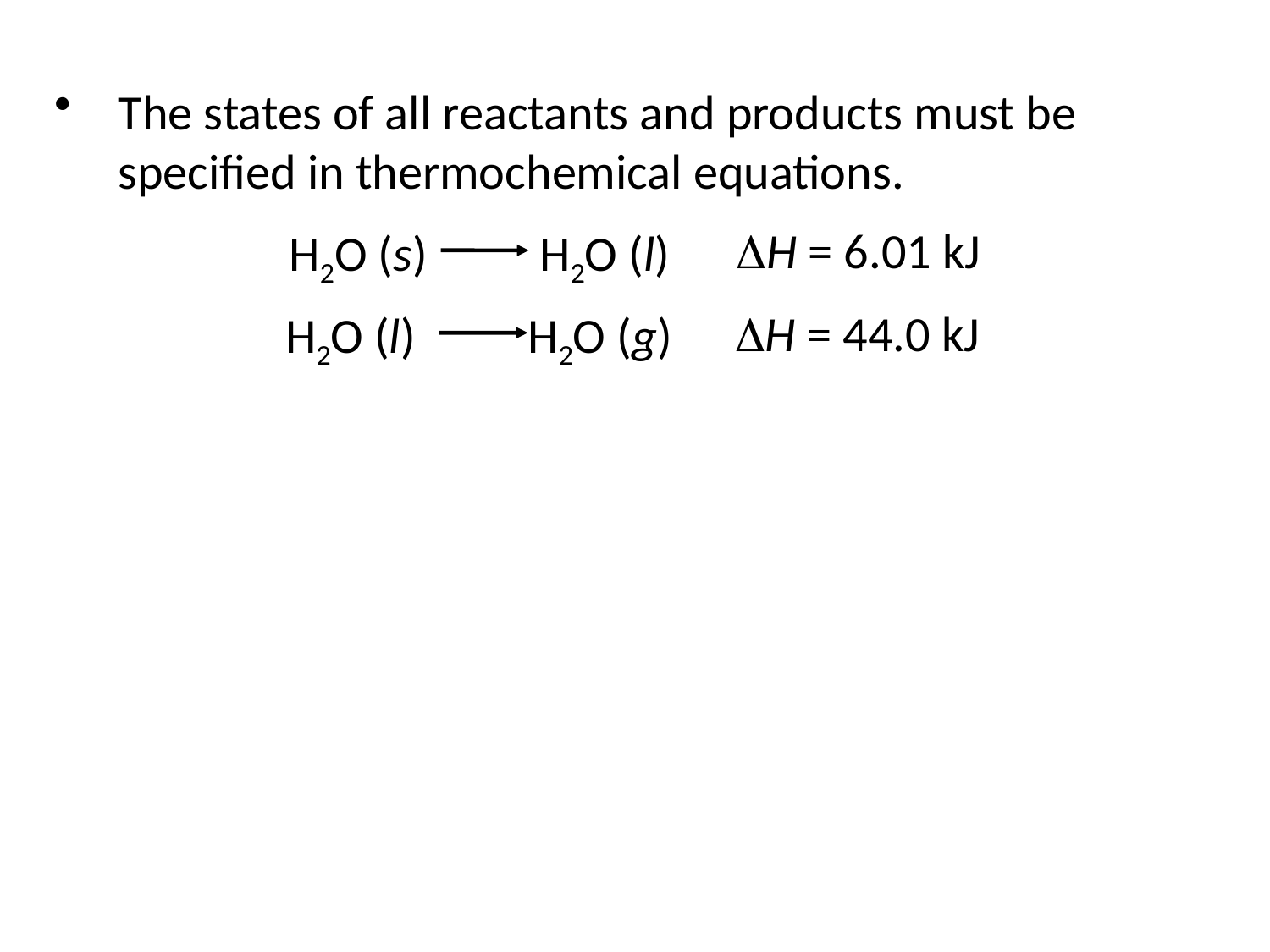

The states of all reactants and products must be specified in thermochemical equations.
ΔH = 6.01 kJ
H2O (s)          H2O (l)

ΔH = 44.0 kJ
H2O (l)          H2O (g)